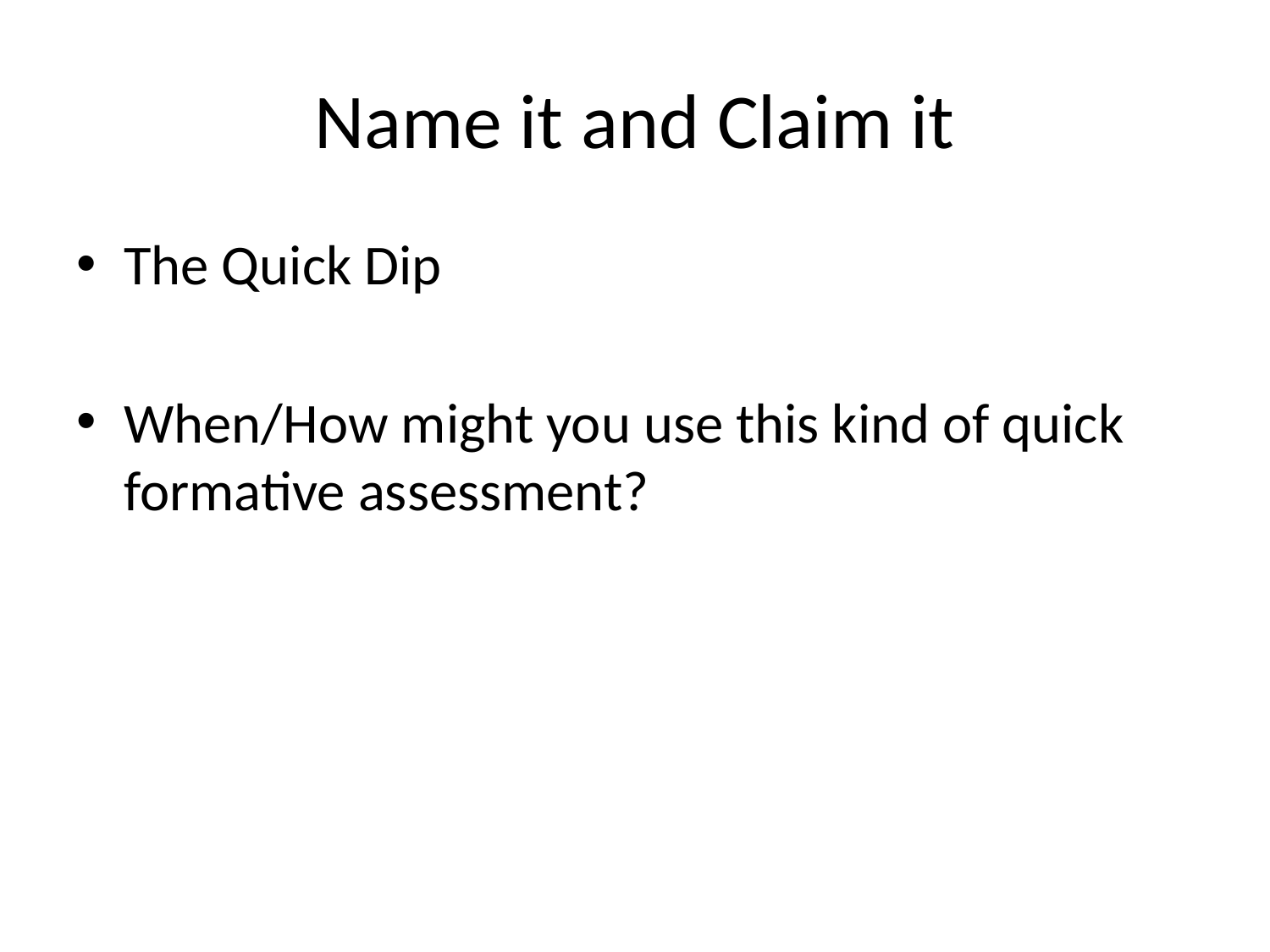

# Name it and Claim it
The Quick Dip

When/How might you use this kind of quick formative assessment?